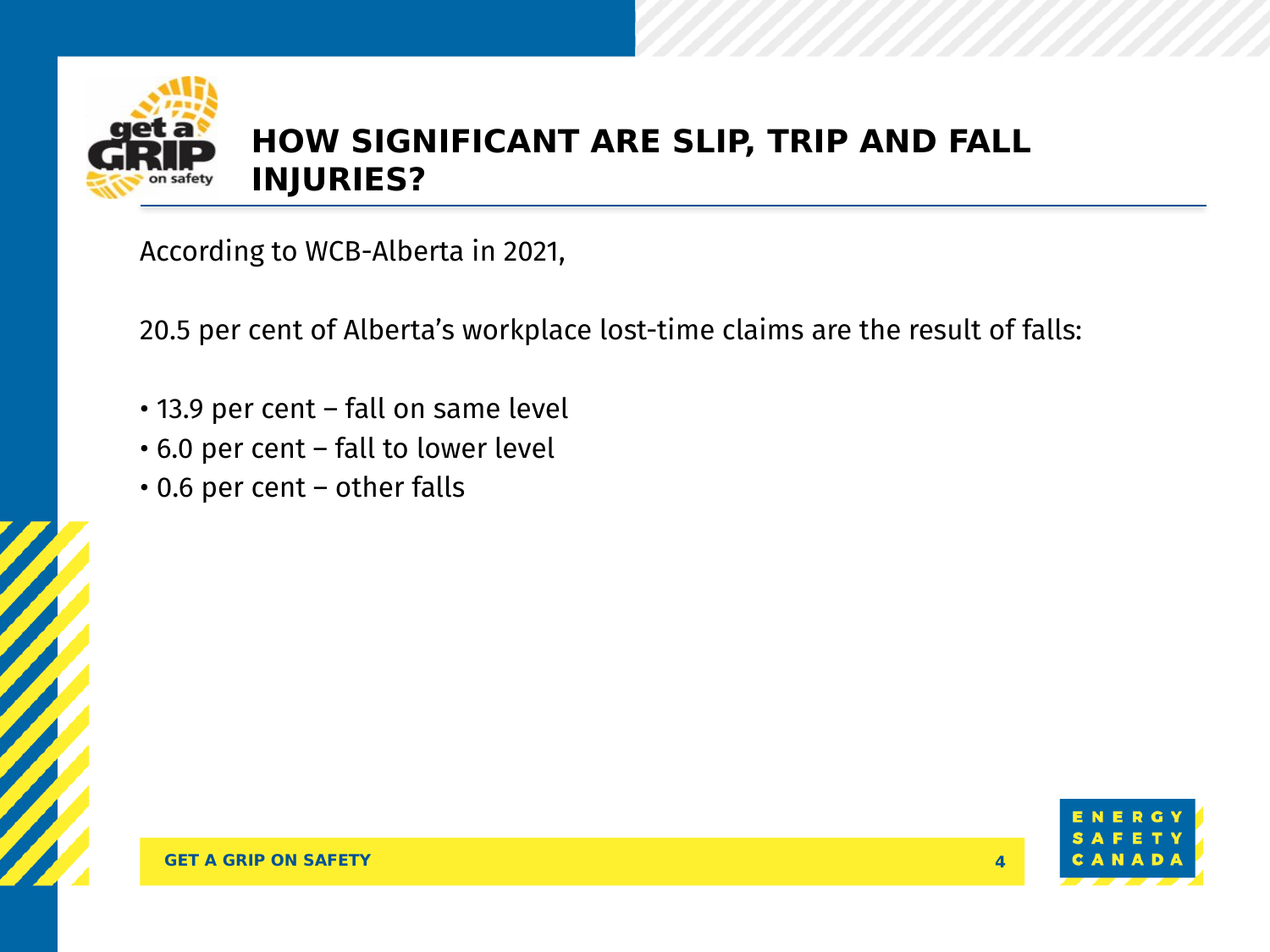

# How Significant Are slip, trip and fall injuries?
According to WCB-Alberta in 2021,

20.5 per cent of Alberta’s workplace lost-time claims are the result of falls:

• 13.9 per cent – fall on same level
• 6.0 per cent – fall to lower level
• 0.6 per cent – other falls
Get a Grip on Safety
4